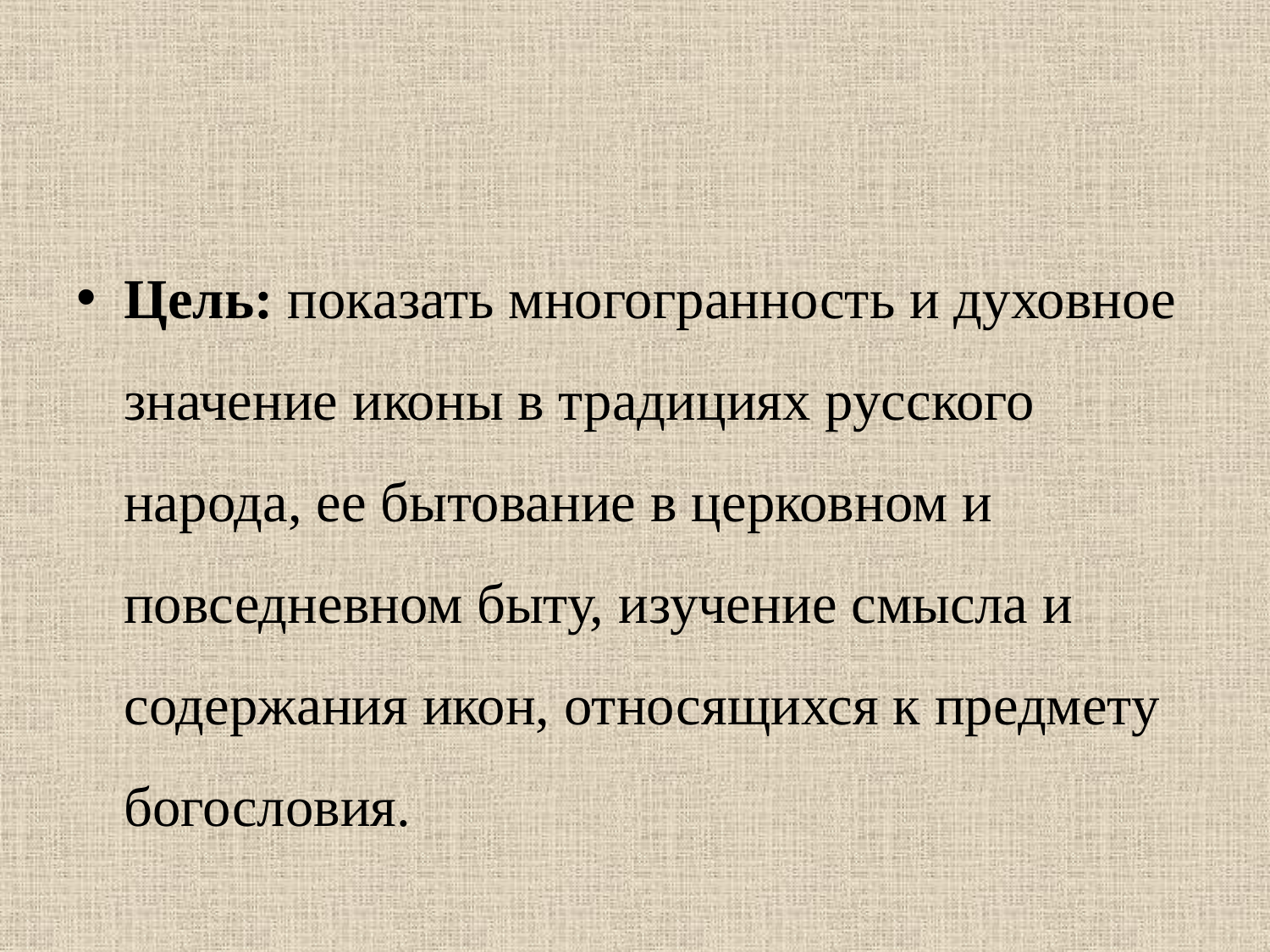

#
Цель: показать многогранность и духовное значение иконы в традициях русского народа, ее бытование в церковном и повседневном быту, изучение смысла и содержания икон, относящихся к предмету богословия.